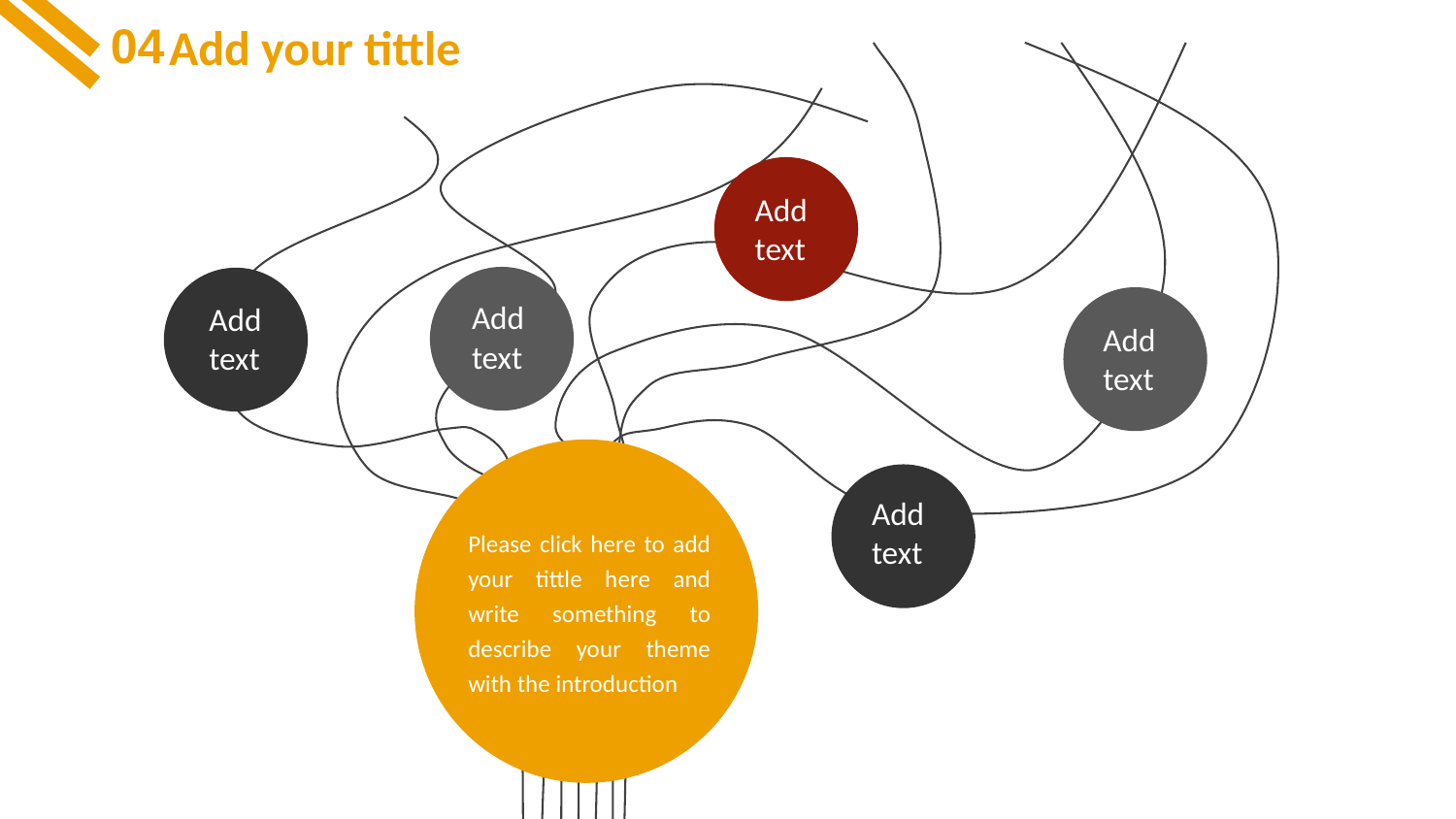

04
Add your tittle

Add text

Add text

Add text

Add text

Please click here to add your tittle here and write something to describe your theme with the introduction

Add text